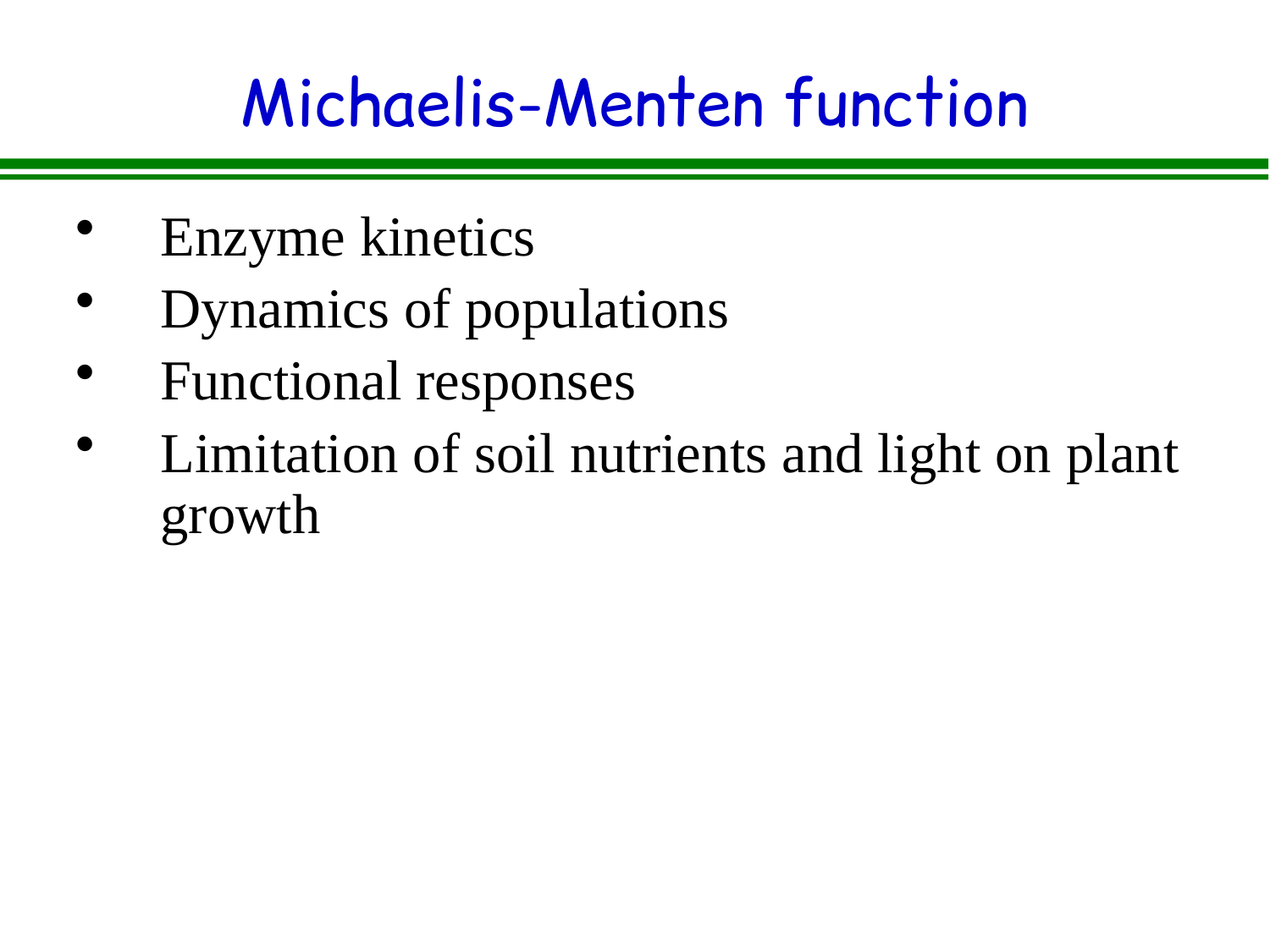

# Michaelis-Menten function
Enzyme kinetics
Dynamics of populations
Functional responses
Limitation of soil nutrients and light on plant growth